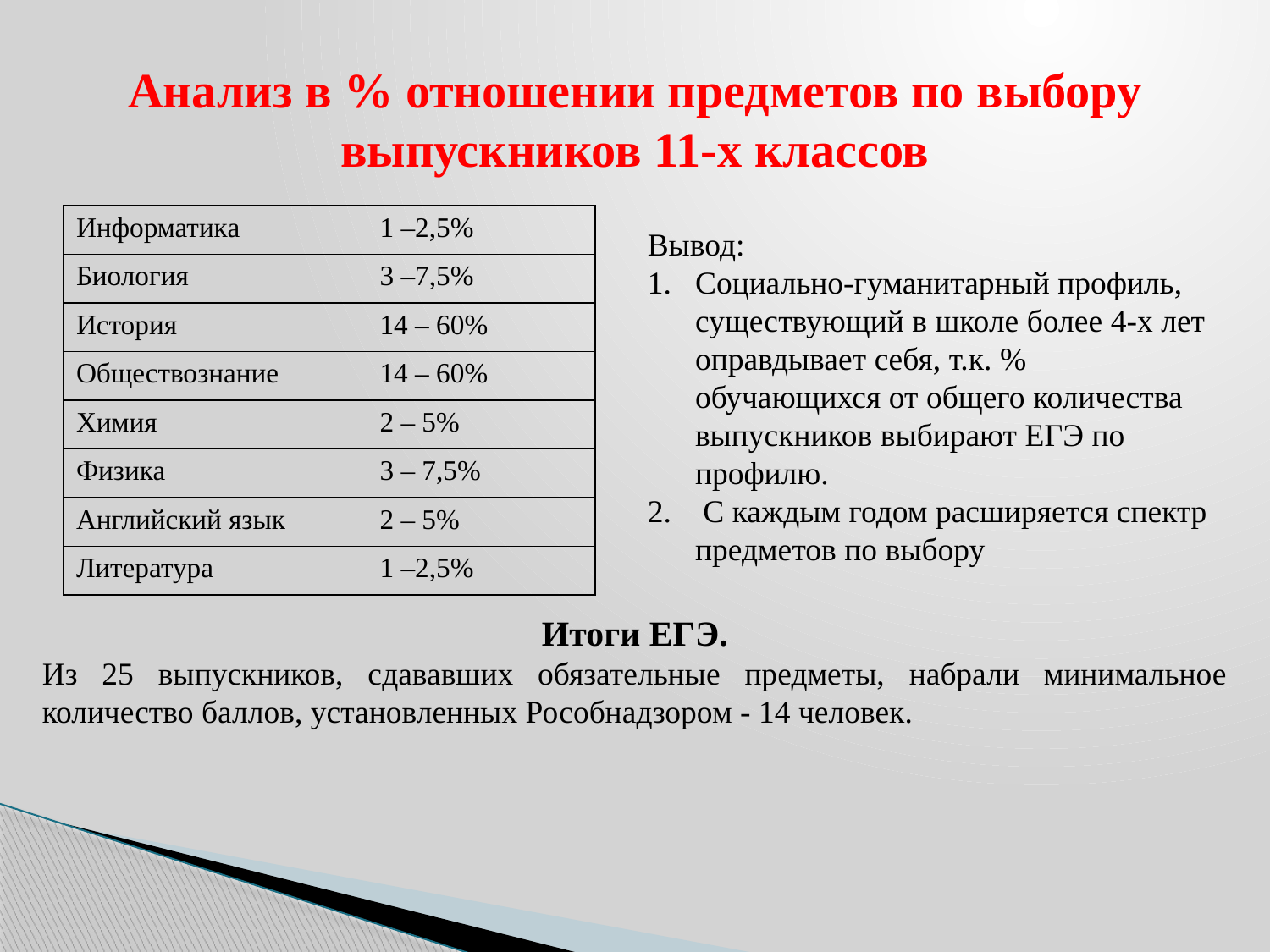

# Анализ в % отношении предметов по выбору выпускников 11-х классов
| Информатика | 1 –2,5% |
| --- | --- |
| Биология | 3 –7,5% |
| История | 14 – 60% |
| Обществознание | 14 – 60% |
| Химия | 2 – 5% |
| Физика | 3 – 7,5% |
| Английский язык | 2 – 5% |
| Литература | 1 –2,5% |
Вывод:
Социально-гуманитарный профиль, существующий в школе более 4-х лет оправдывает себя, т.к. % обучающихся от общего количества выпускников выбирают ЕГЭ по профилю.
 С каждым годом расширяется спектр предметов по выбору
Итоги ЕГЭ.
Из 25 выпускников, сдававших обязательные предметы, набрали минимальное количество баллов, установленных Рособнадзором - 14 человек.